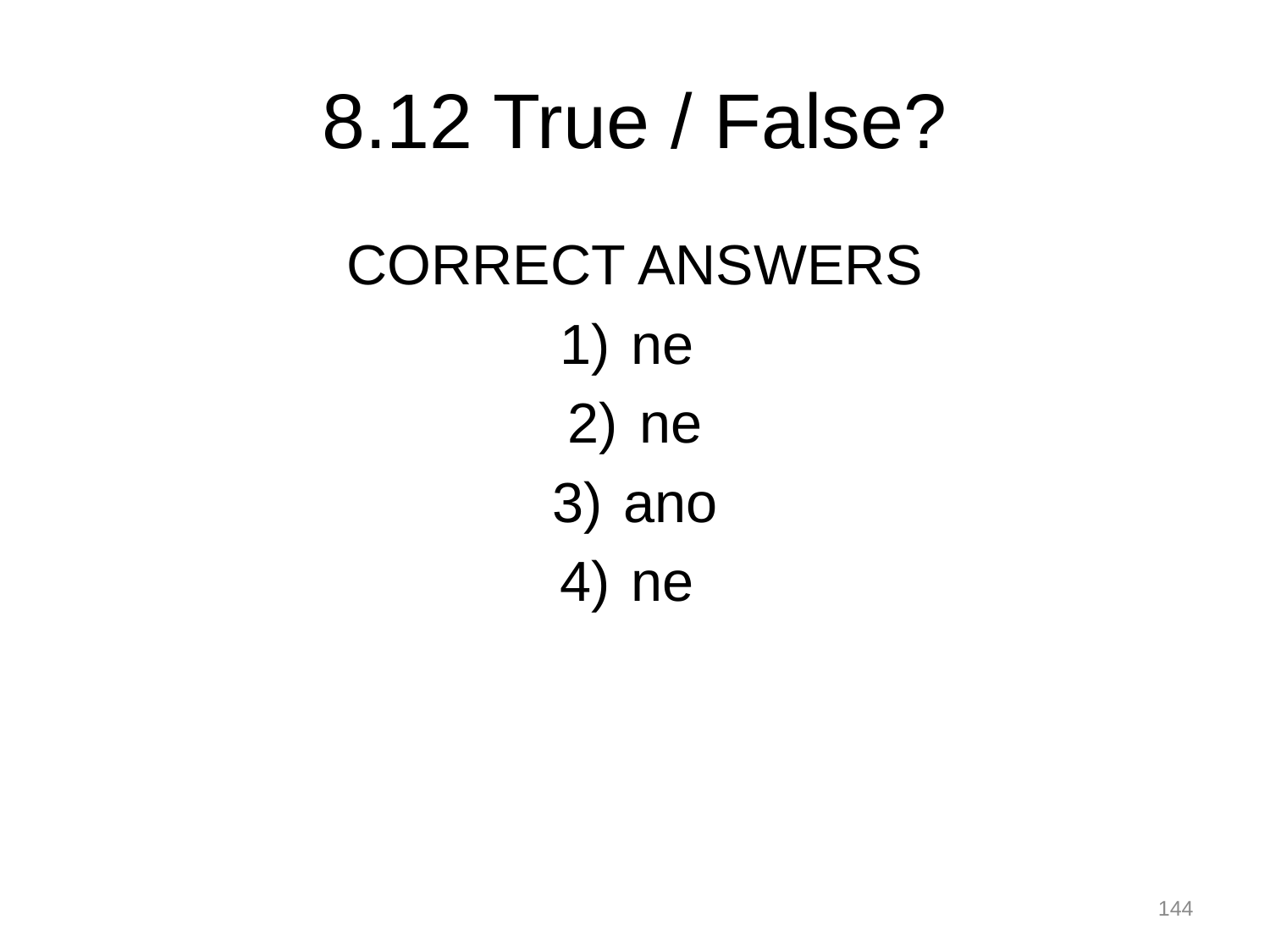

# 8.12 True / False?
CORRECT ANSWERS
ne
ne
ano
ne

144